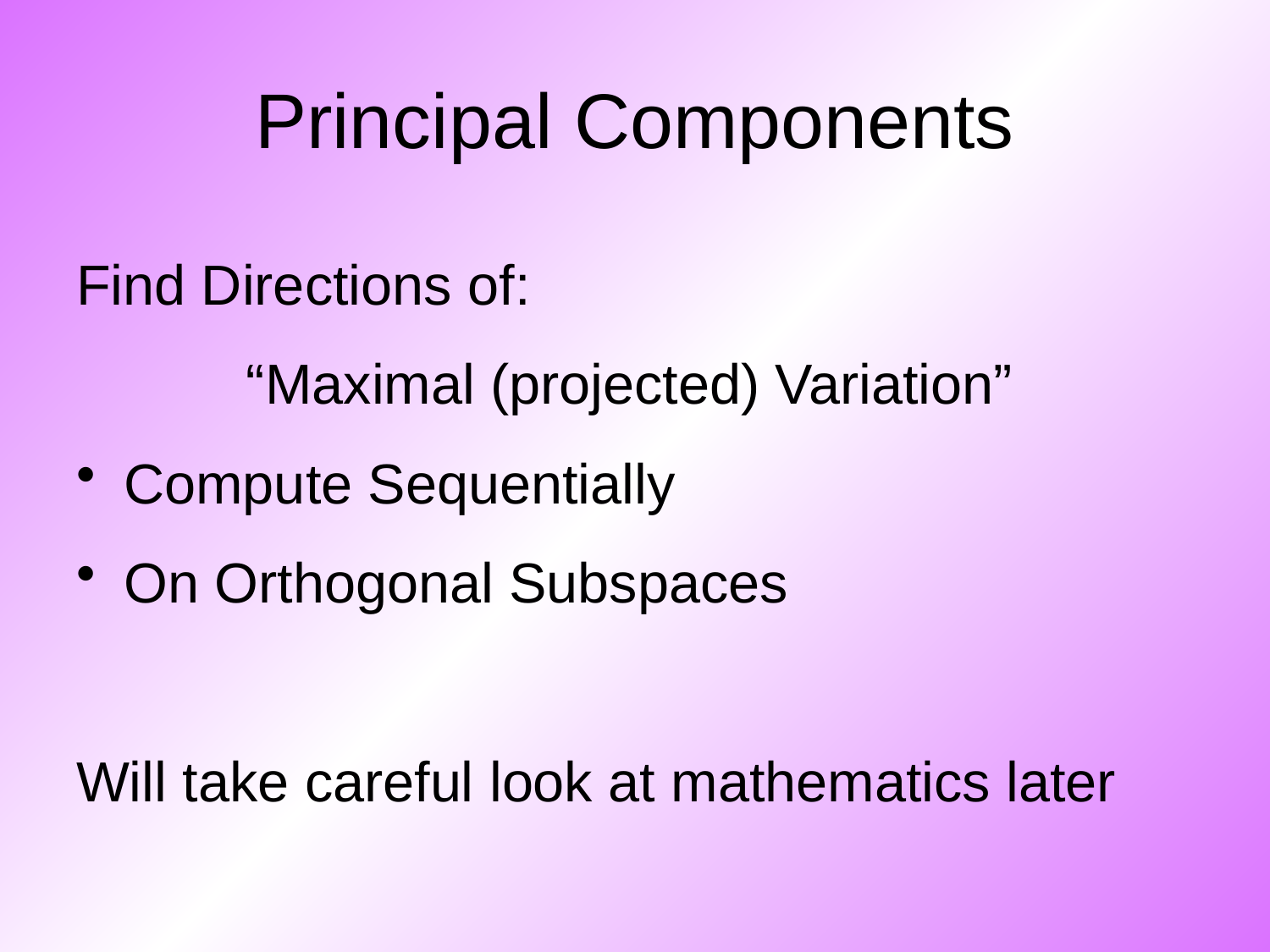

# Principal Components
Find Directions of:
“Maximal (projected) Variation”
Compute Sequentially
On Orthogonal Subspaces

Will take careful look at mathematics later